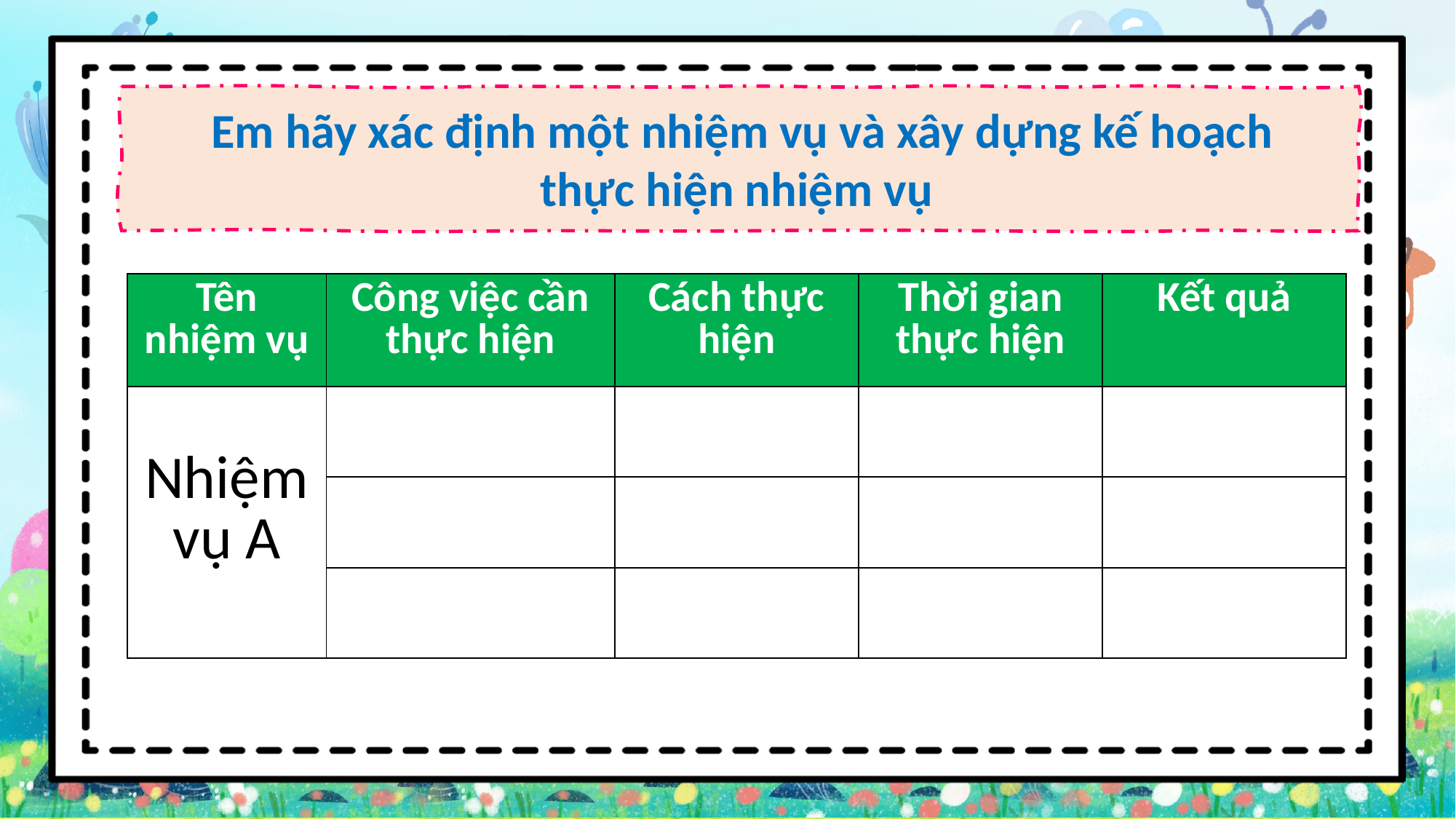

Em hãy xác định một nhiệm vụ và xây dựng kế hoạch thực hiện nhiệm vụ
| Tên nhiệm vụ | Công việc cần thực hiện | Cách thực hiện | Thời gian thực hiện | Kết quả |
| --- | --- | --- | --- | --- |
| Nhiệm vụ A |  |  |  |  |
|  |  |  |  |  |
|  |  |  |  |  |